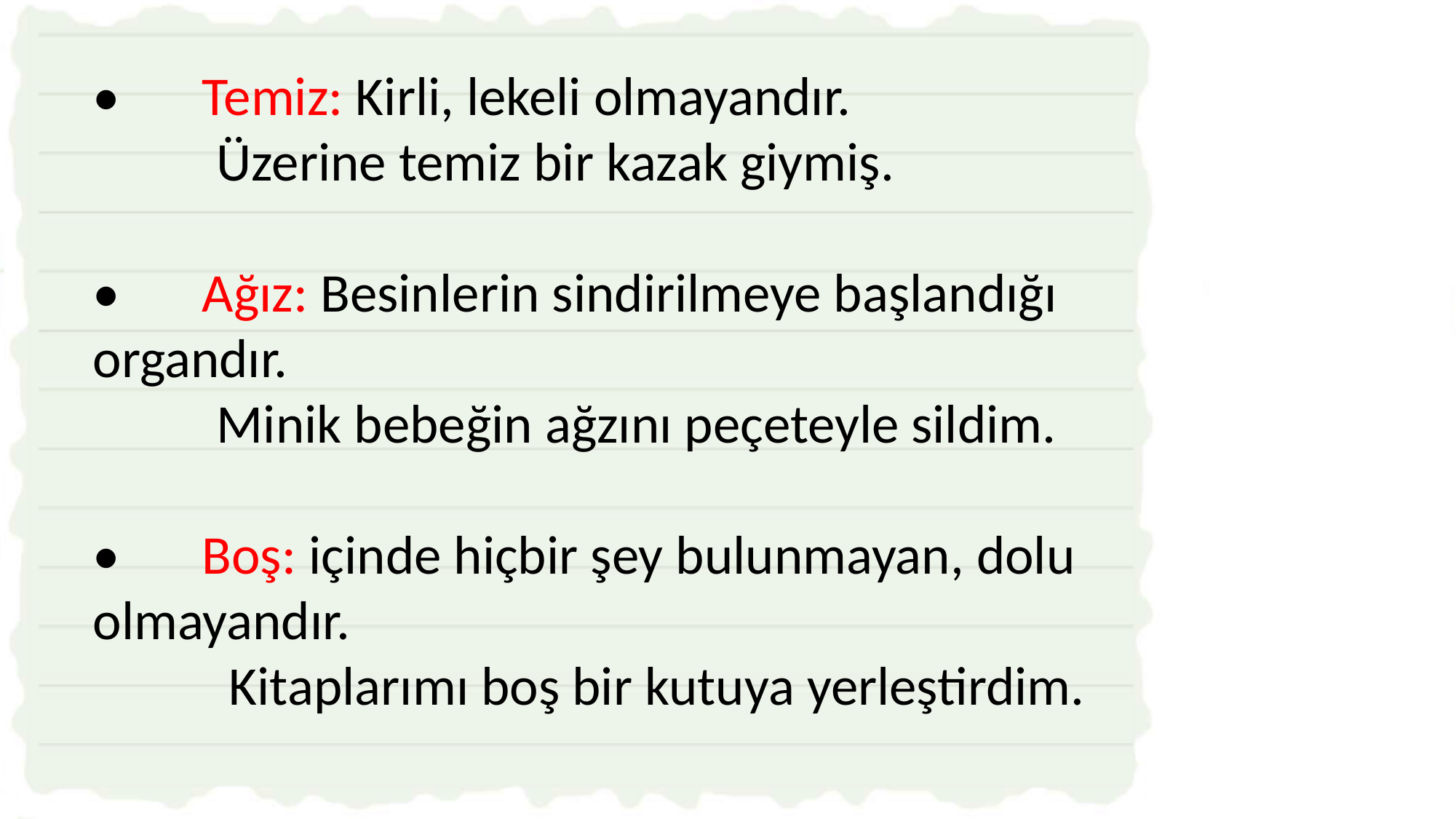

•	Temiz: Kirli, lekeli olmayandır.
          Üzerine temiz bir kazak giymiş.

•	Ağız: Besinlerin sindirilmeye başlandığı organdır.
          Minik bebeğin ağzını peçeteyle sildim.

•	Boş: içinde hiçbir şey bulunmayan, dolu olmayandır.
           Kitaplarımı boş bir kutuya yerleştirdim.